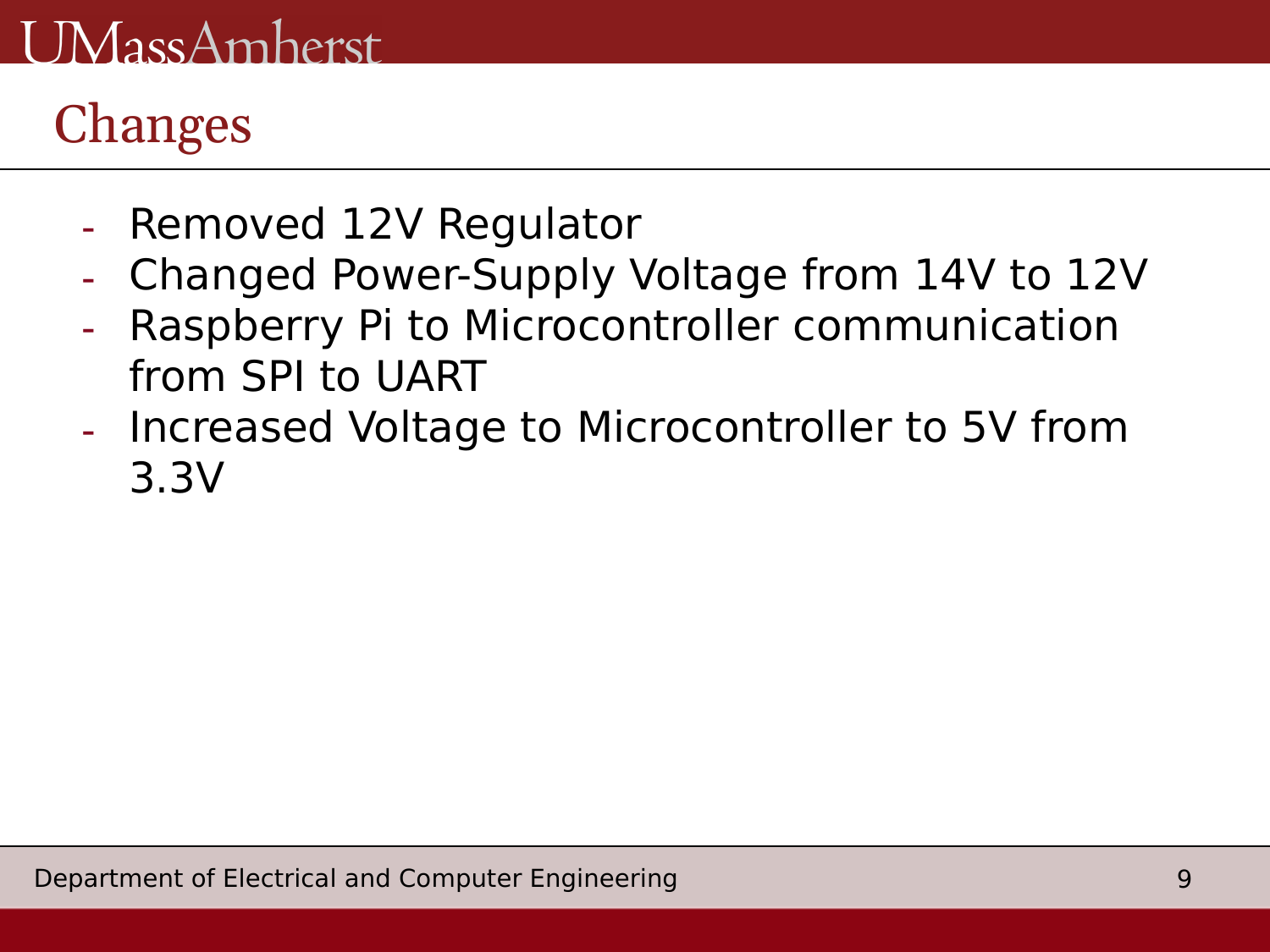

# Changes
Removed 12V Regulator
Changed Power-Supply Voltage from 14V to 12V
Raspberry Pi to Microcontroller communication from SPI to UART
Increased Voltage to Microcontroller to 5V from 3.3V